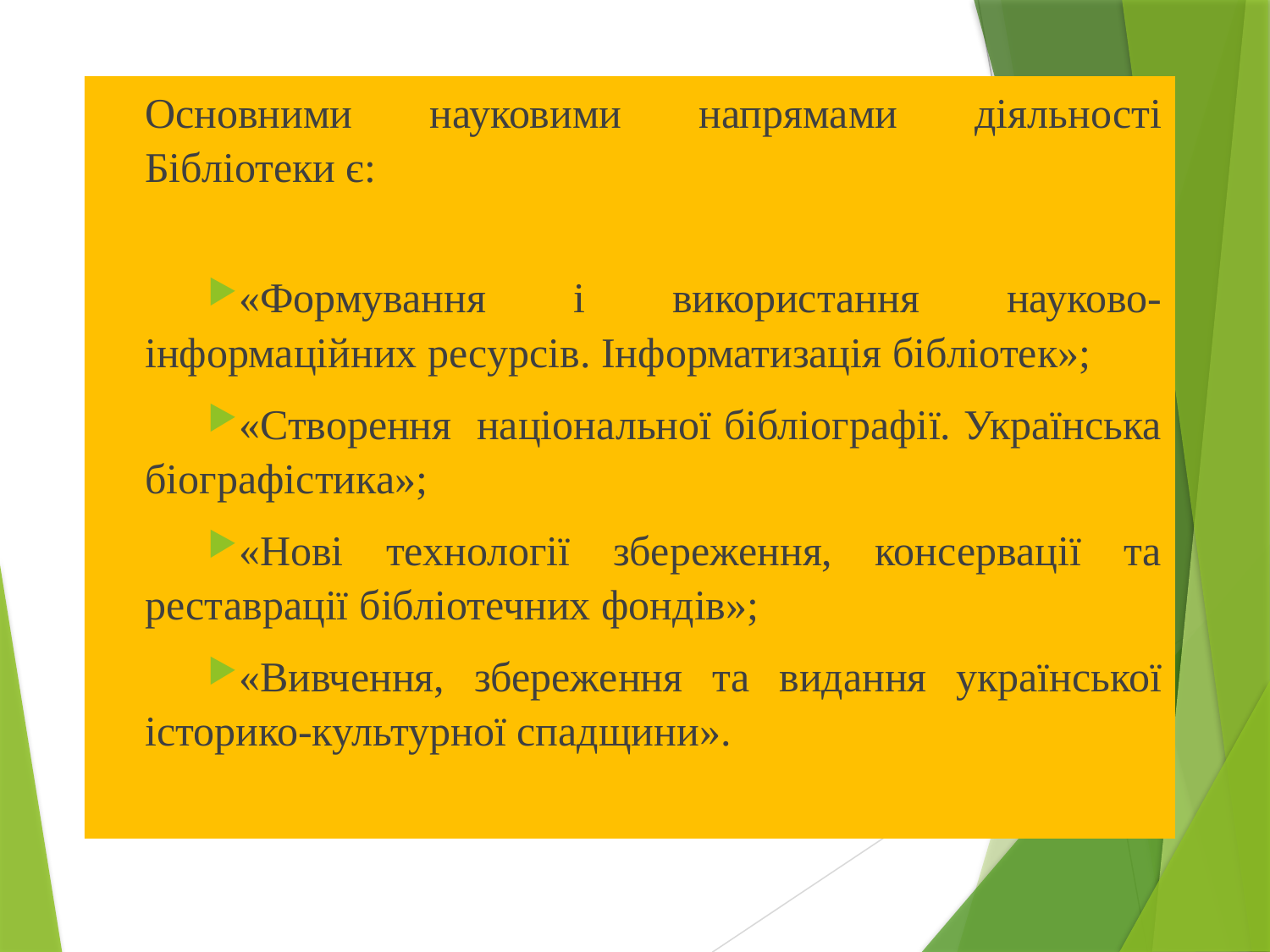

Основними науковими напрямами діяльності Бібліотеки є:

«Формування і використання науково-інформаційних ресурсів. Інформатизація бібліотек»;
«Створення  національної бібліографії. Українська біографістика»;
«Нові технології збереження, консервації та реставрації бібліотечних фондів»;
«Вивчення, збереження та видання української історико-культурної спадщини».